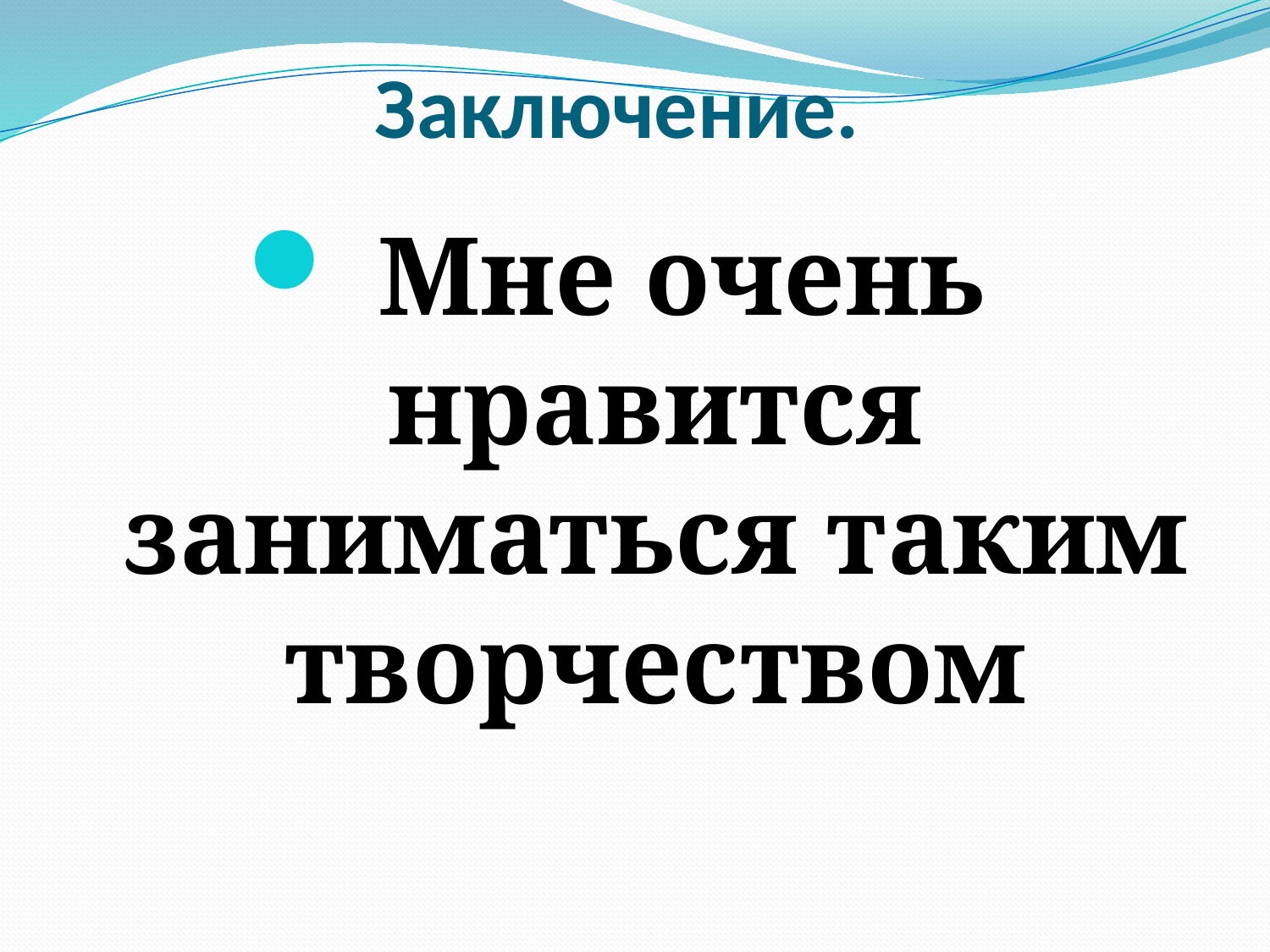

# Заключение.
Мне очень нравится заниматься таким творчеством